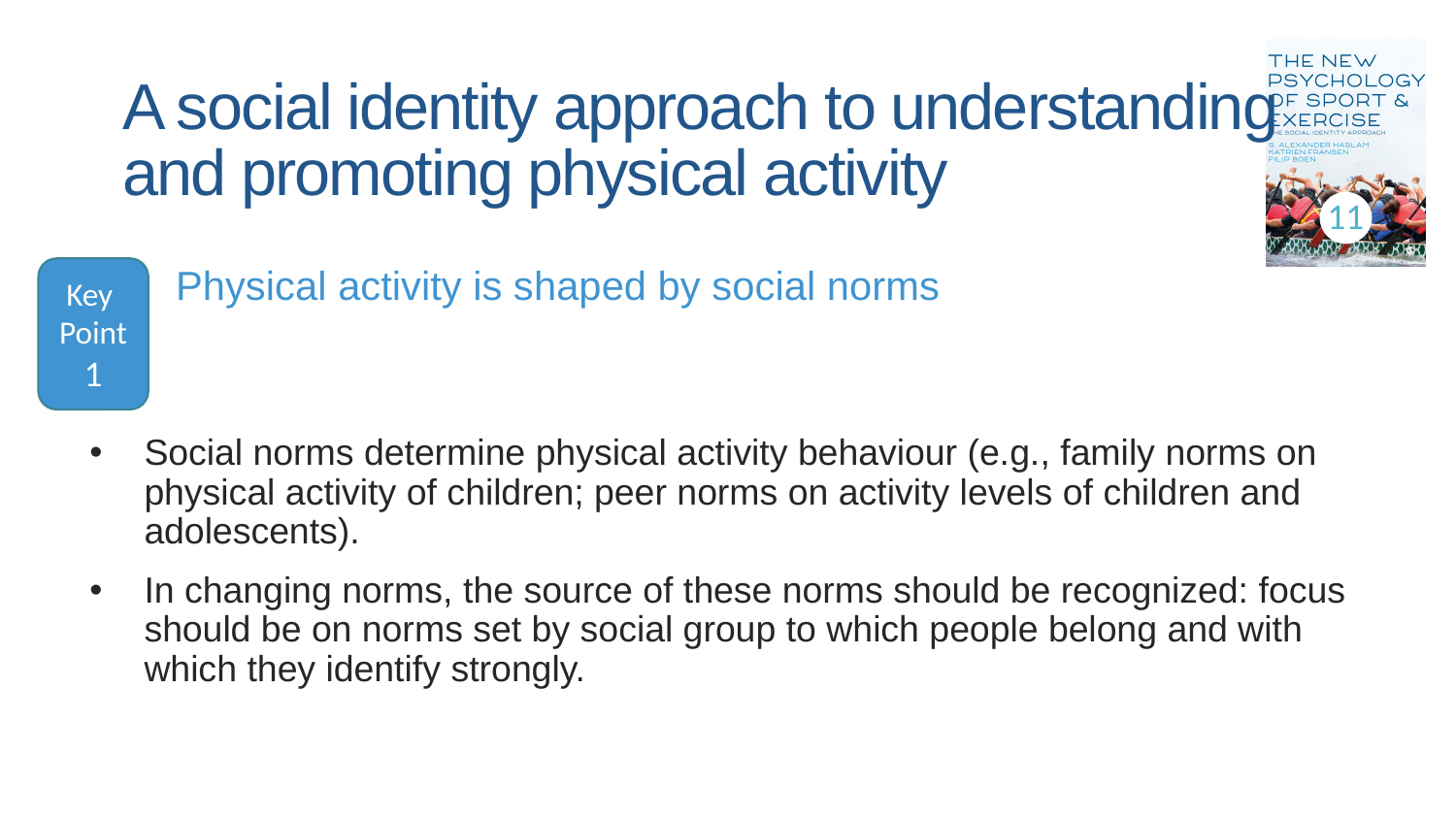

# A social identity approach to understanding and promoting physical activity
11
Key
Point
1
Physical activity is shaped by social norms
Social norms determine physical activity behaviour (e.g., family norms on physical activity of children; peer norms on activity levels of children and adolescents).
In changing norms, the source of these norms should be recognized: focus should be on norms set by social group to which people belong and with which they identify strongly.